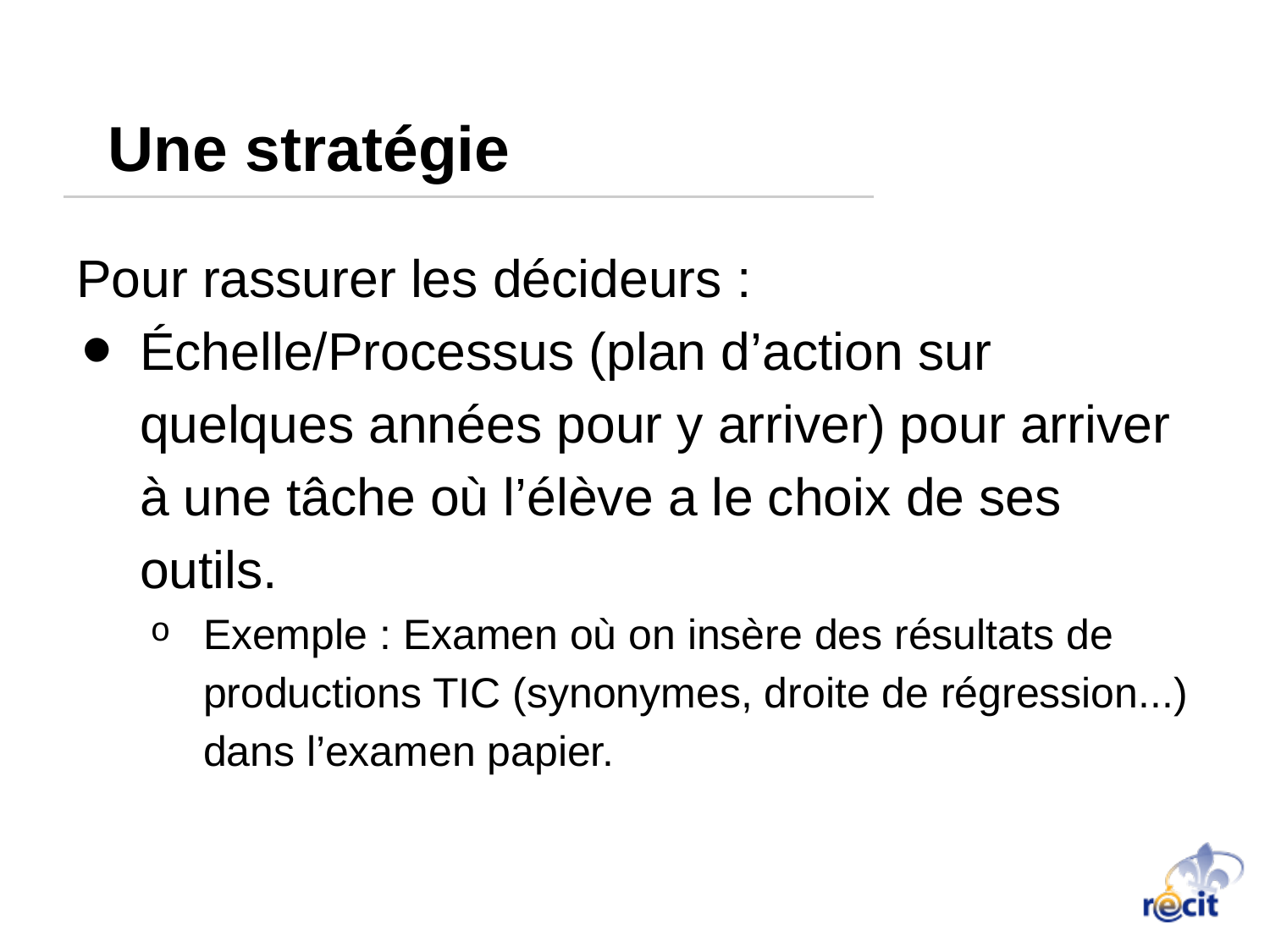

# Une stratégie
Pour rassurer les décideurs :
Échelle/Processus (plan d’action sur quelques années pour y arriver) pour arriver à une tâche où l’élève a le choix de ses outils.
Exemple : Examen où on insère des résultats de productions TIC (synonymes, droite de régression...) dans l’examen papier.